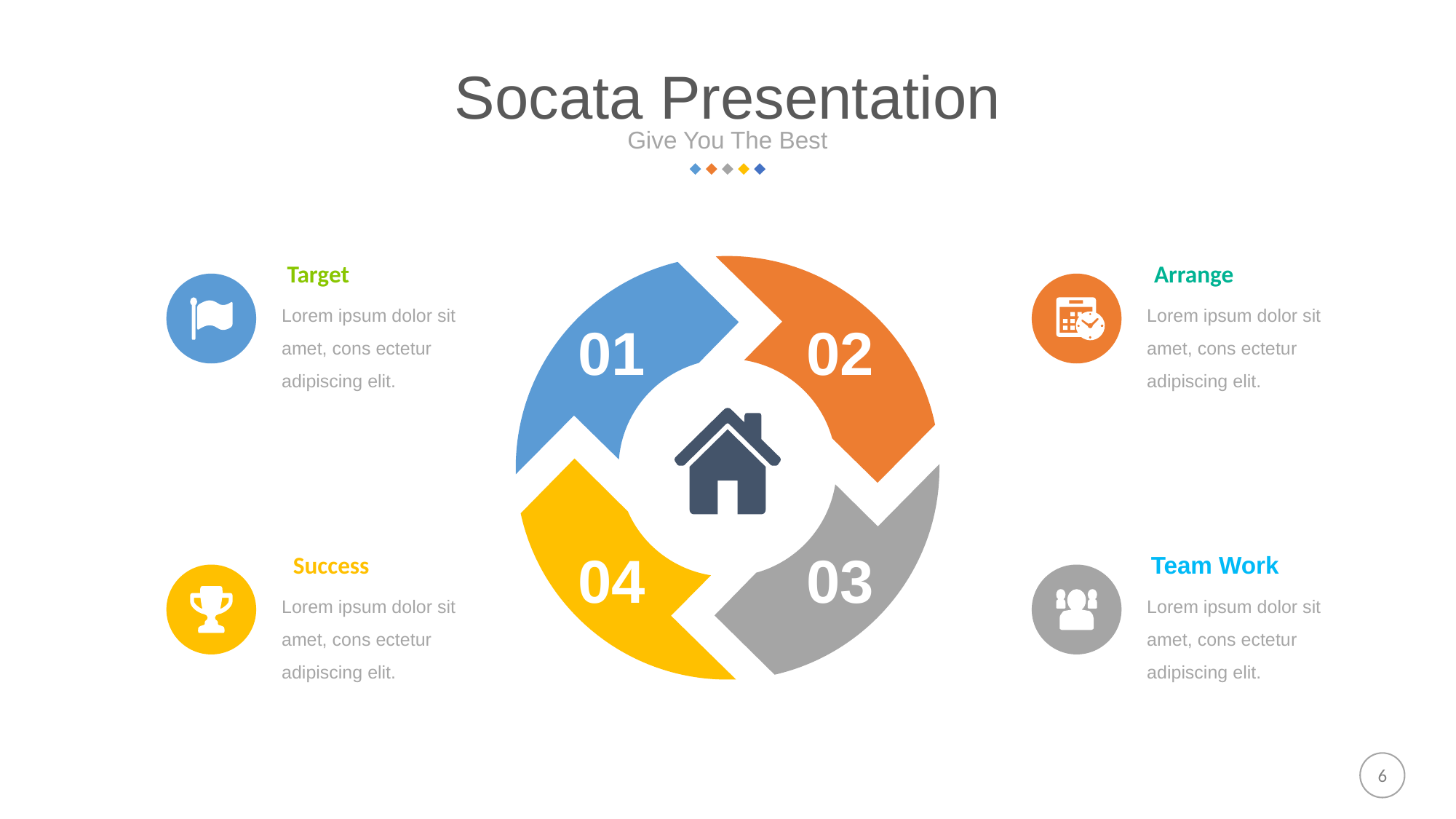

Socata Presentation
Give You The Best

Target
Arrange

01
02

04
03

Lorem ipsum dolor sit amet, cons ectetur adipiscing elit.
Lorem ipsum dolor sit amet, cons ectetur adipiscing elit.

Success
Team Work

Lorem ipsum dolor sit amet, cons ectetur adipiscing elit.
Lorem ipsum dolor sit amet, cons ectetur adipiscing elit.